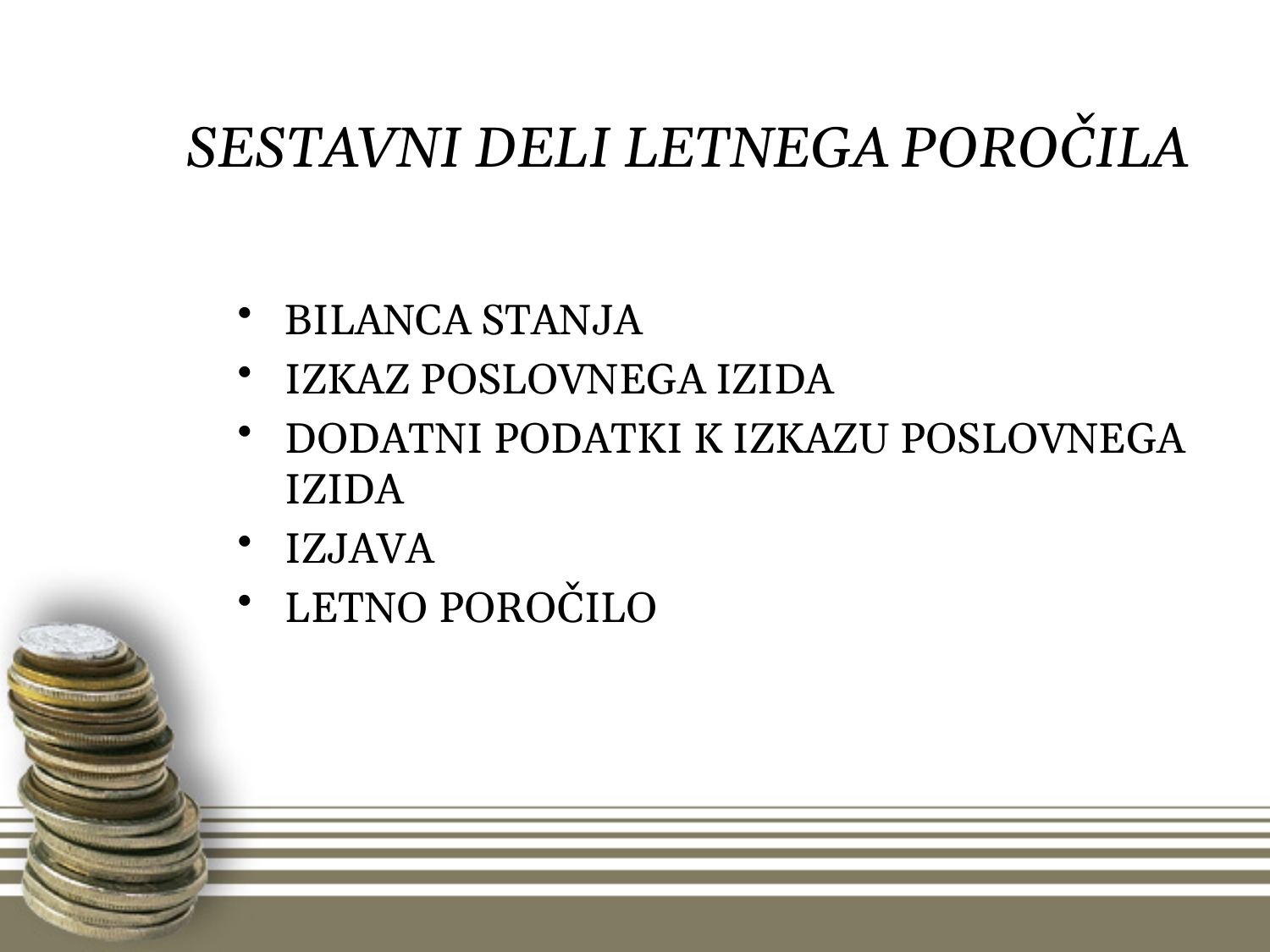

# SESTAVNI DELI LETNEGA POROČILA
BILANCA STANJA
IZKAZ POSLOVNEGA IZIDA
DODATNI PODATKI K IZKAZU POSLOVNEGA IZIDA
IZJAVA
LETNO POROČILO